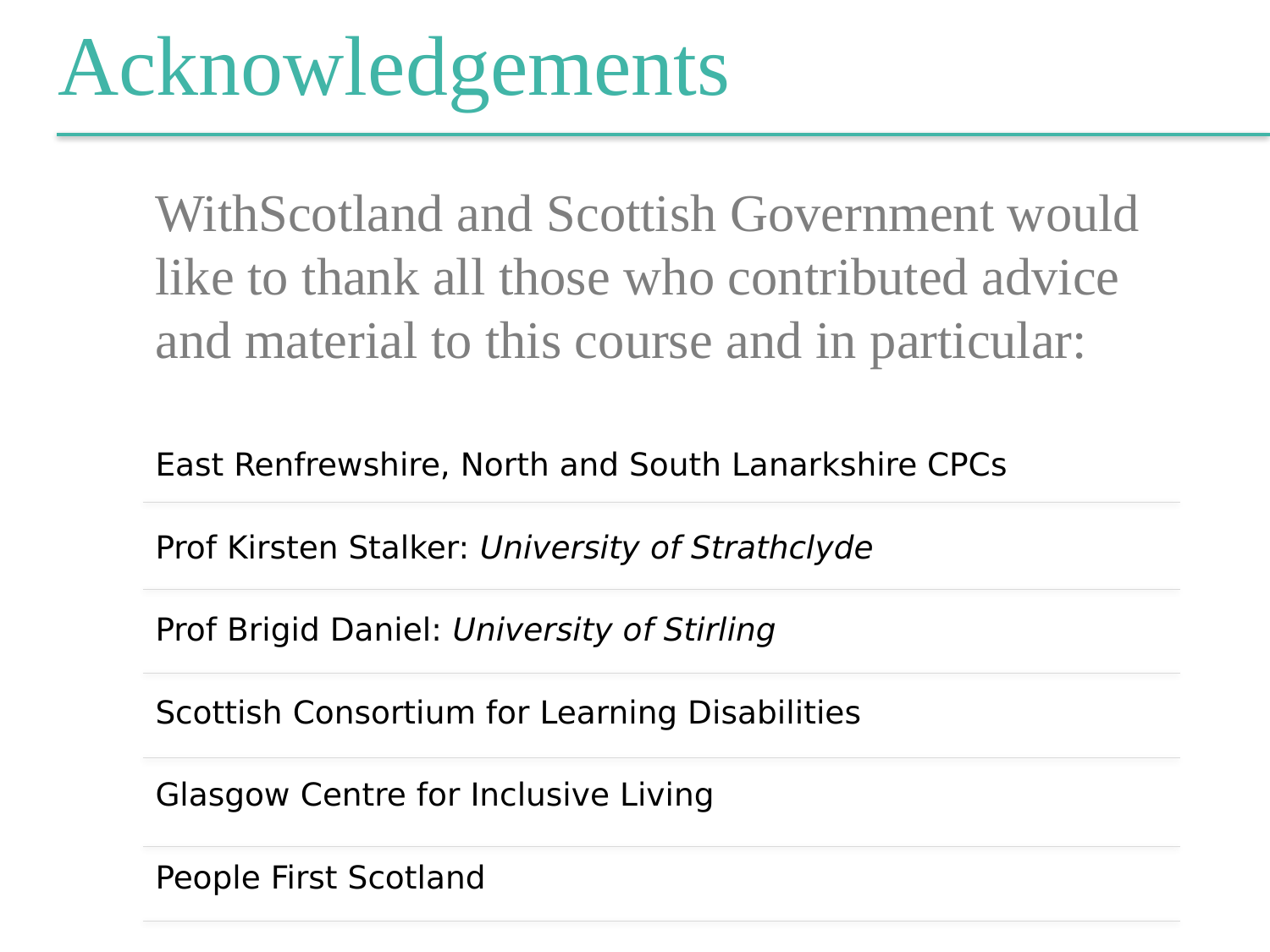

Acknowledgements
WithScotland and Scottish Government would like to thank all those who contributed advice and material to this course and in particular:

East Renfrewshire, North and South Lanarkshire CPCs
Prof Kirsten Stalker: University of Strathclyde
Prof Brigid Daniel: University of Stirling
Scottish Consortium for Learning Disabilities
Glasgow Centre for Inclusive Living
People First Scotland